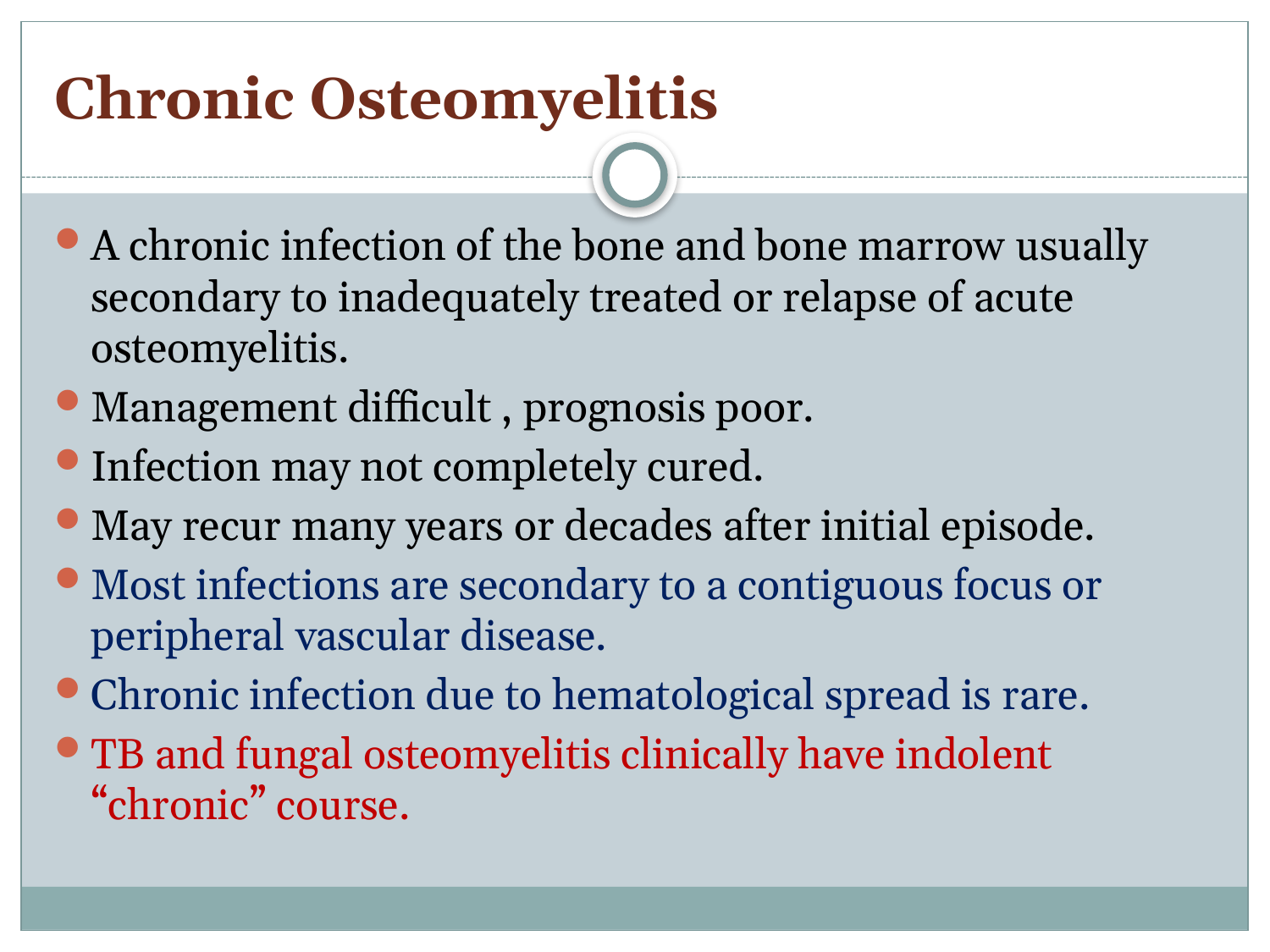

# Chronic Osteomyelitis
A chronic infection of the bone and bone marrow usually secondary to inadequately treated or relapse of acute osteomyelitis.
Management difficult , prognosis poor.
Infection may not completely cured.
May recur many years or decades after initial episode.
Most infections are secondary to a contiguous focus or peripheral vascular disease.
Chronic infection due to hematological spread is rare.
TB and fungal osteomyelitis clinically have indolent “chronic” course.